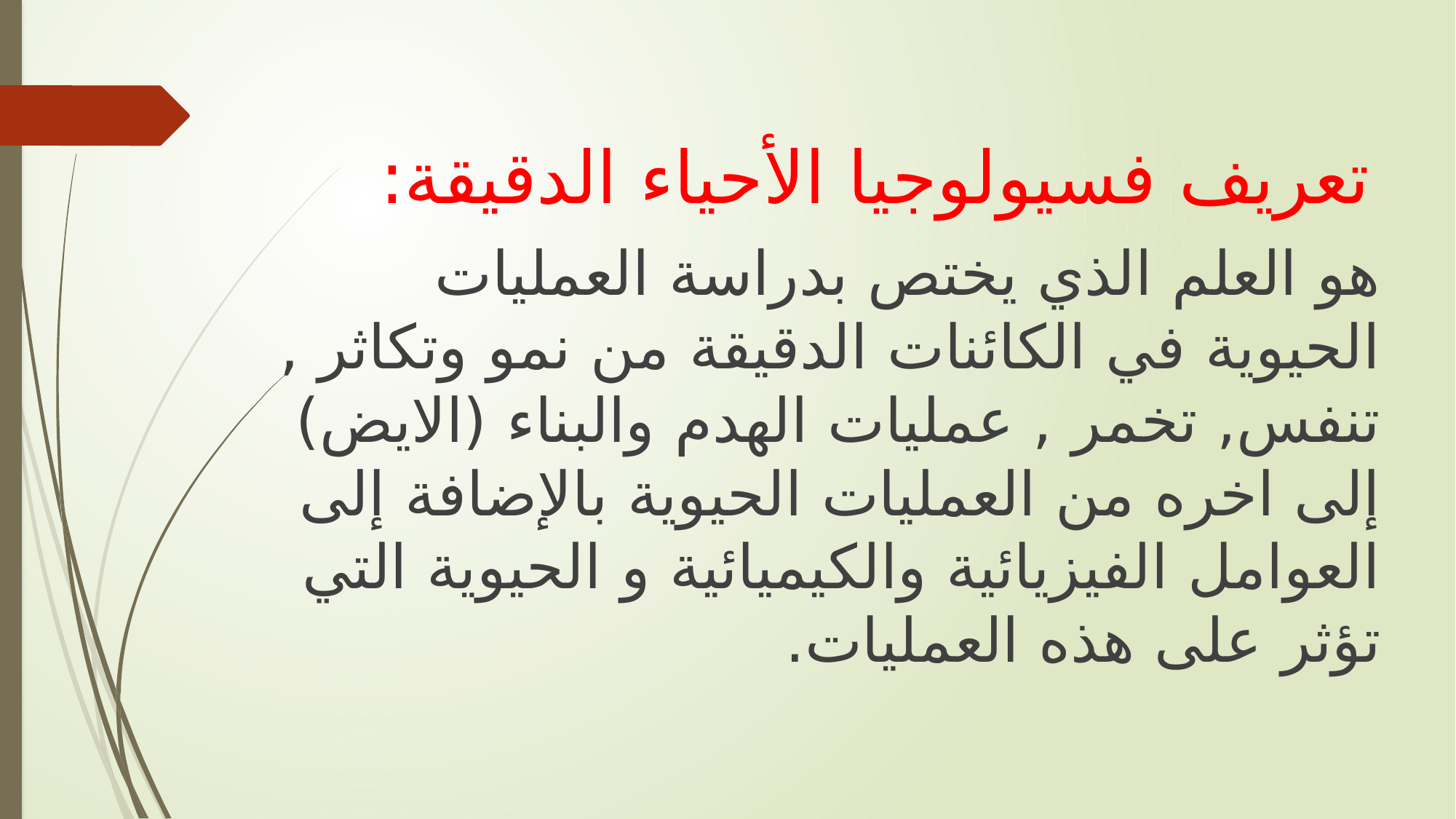

# تعريف فسيولوجيا الأحياء الدقيقة:
هو العلم الذي يختص بدراسة العمليات الحيوية في الكائنات الدقيقة من نمو وتكاثر , تنفس, تخمر , عمليات الهدم والبناء (الايض) إلى اخره من العمليات الحيوية بالإضافة إلى العوامل الفيزيائية والكيميائية و الحيوية التي تؤثر على هذه العمليات.